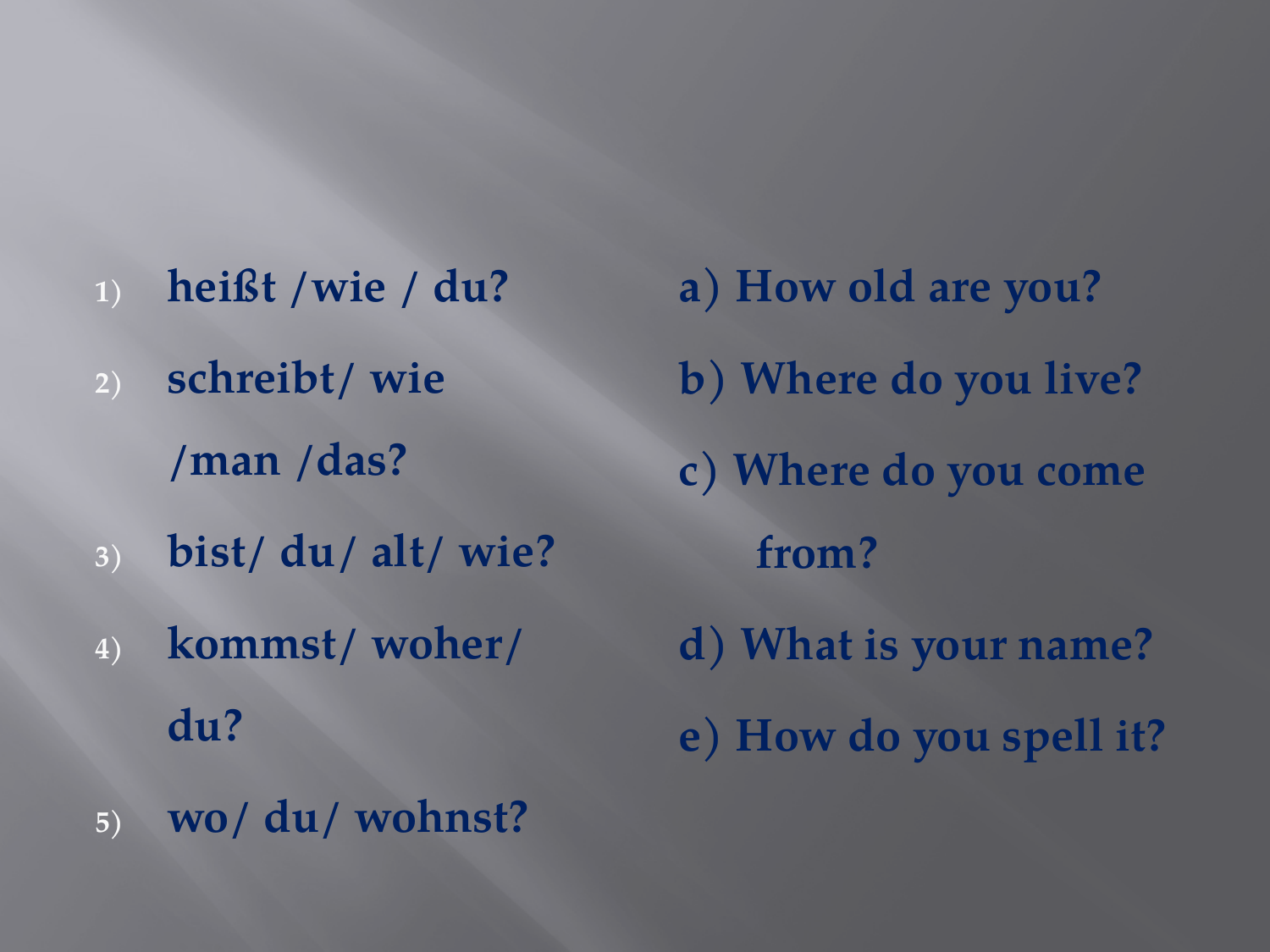

#
heißt /wie / du?
schreibt/ wie /man /das?
bist/ du/ alt/ wie?
kommst/ woher/ du?
wo/ du/ wohnst?

a) How old are you?
b) Where do you live?
c) Where do you come from?
d) What is your name?
e) How do you spell it?